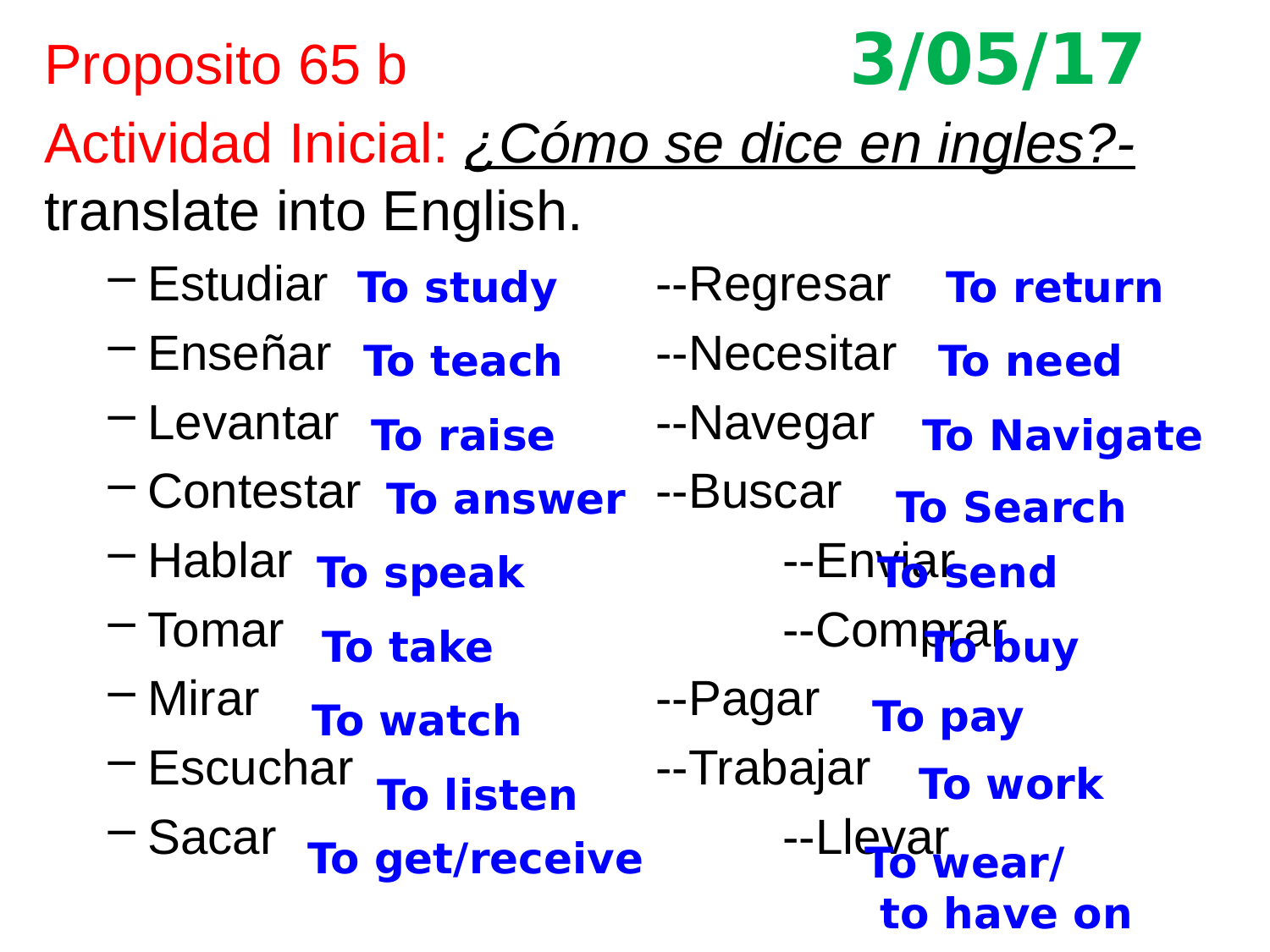

3/05/17
Proposito 65 b
Actividad Inicial: ¿Cómo se dice en ingles?-translate into English.
Estudiar			--Regresar
Enseñar			--Necesitar
Levantar			--Navegar
Contestar			--Buscar
Hablar				--Enviar
Tomar				--Comprar
Mirar				--Pagar
Escuchar			--Trabajar
Sacar				--Llevar

To study
To return
To teach
To need
To raise
To Navigate
To answer
To Search
To speak
To send
To take
To buy
To pay
To watch
To work
To listen
To get/receive
To wear/
 to have on